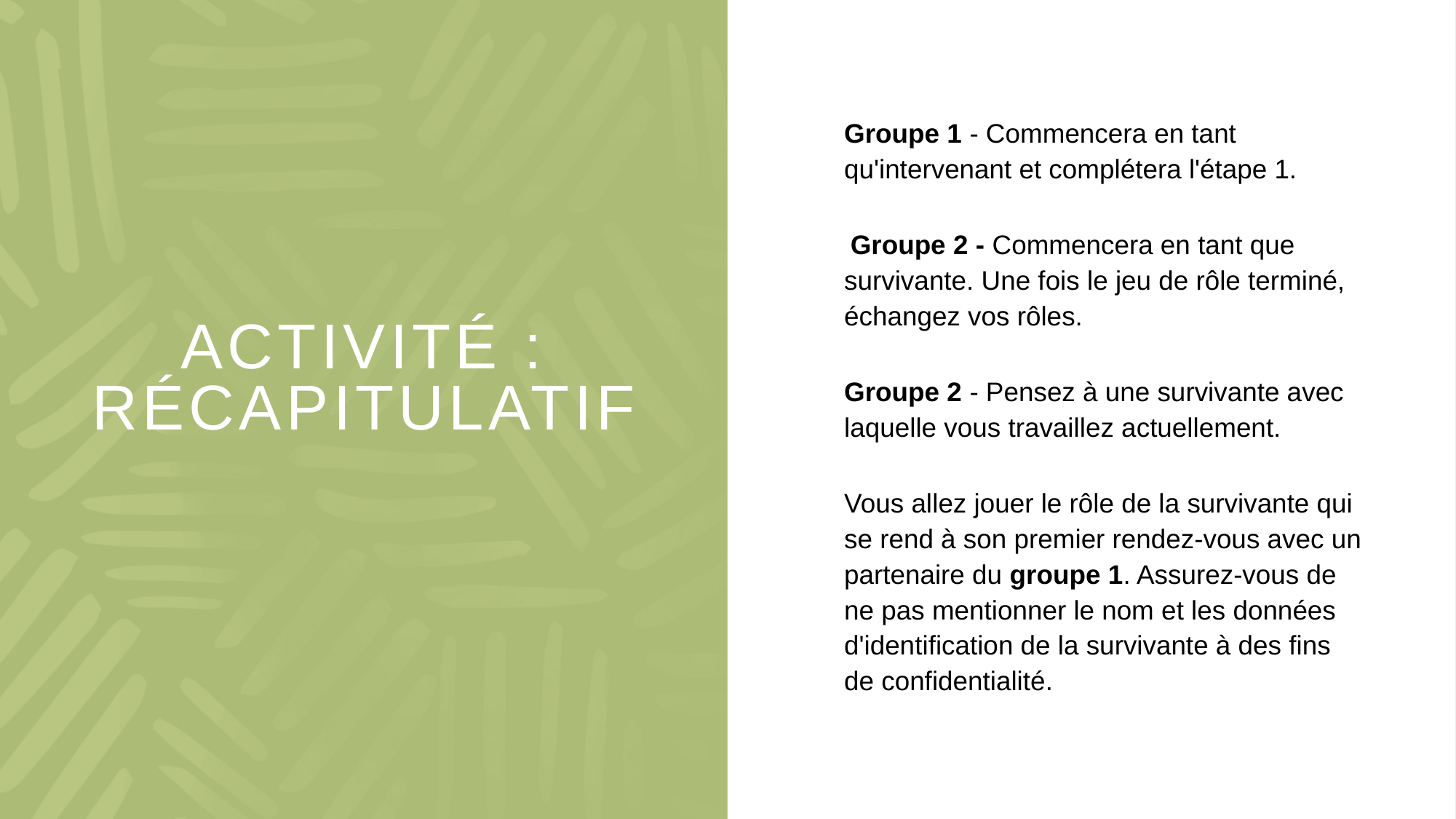

Groupe 1 - Commencera en tant qu'intervenant et complétera l'étape 1.
 Groupe 2 - Commencera en tant que survivante. Une fois le jeu de rôle terminé, échangez vos rôles.
Groupe 2 - Pensez à une survivante avec laquelle vous travaillez actuellement.
Vous allez jouer le rôle de la survivante qui se rend à son premier rendez-vous avec un partenaire du groupe 1. Assurez-vous de ne pas mentionner le nom et les données d'identification de la survivante à des fins de confidentialité.
# Activité : RÉCAPITULATIF